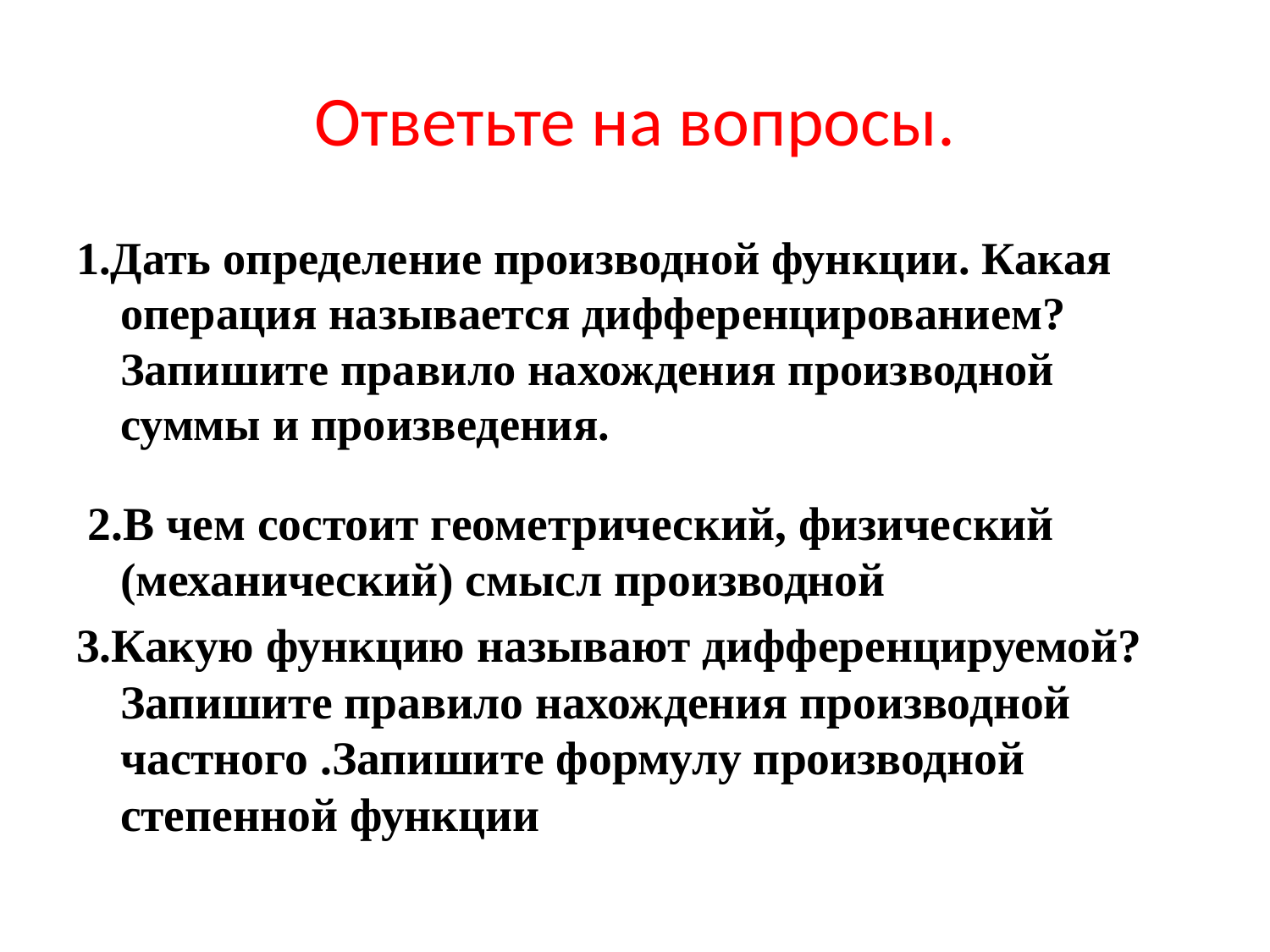

# Ответьте на вопросы.
1.Дать определение производной функции. Какая операция называется дифференцированием? Запишите правило нахождения производной суммы и произведения.

 2.В чем состоит геометрический, физический (механический) смысл производной
3.Какую функцию называют дифференцируемой? Запишите правило нахождения производной частного .Запишите формулу производной степенной функции